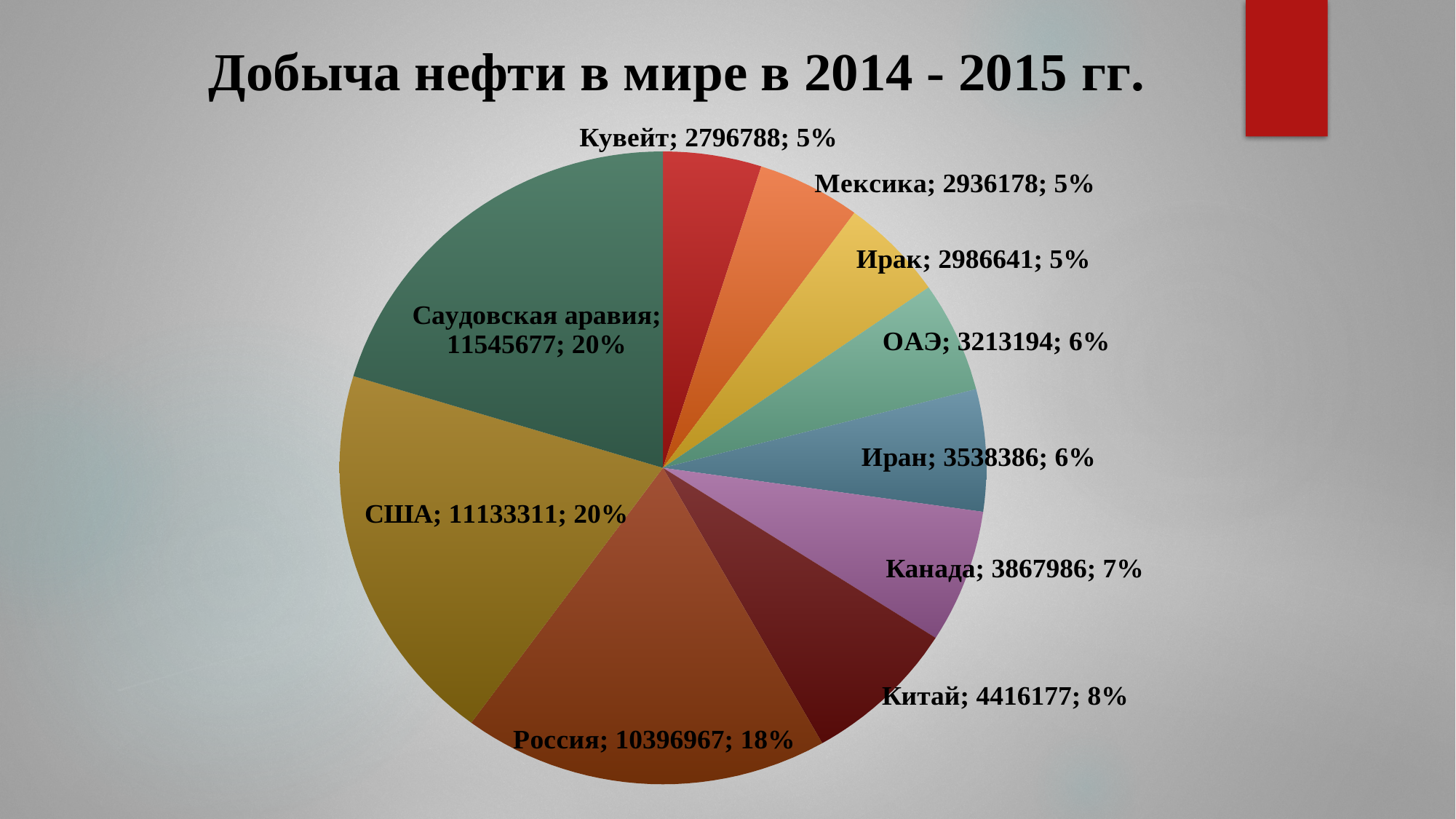

### Chart:

| Category | Добыча нефти в мире в 2014 - 2015 гг. |
|---|---|
| Кувейт | 2796788.0 |
| Мексика | 2936178.0 |
| Ирак | 2986641.0 |
| ОАЭ | 3213194.0 |
| Иран | 3538386.0 |
| Канада | 3867986.0 |
| Китай | 4416177.0 |
| Россия | 10396967.0 |
| США | 11133311.0 |
| Саудовская аравия | 11545677.0 |